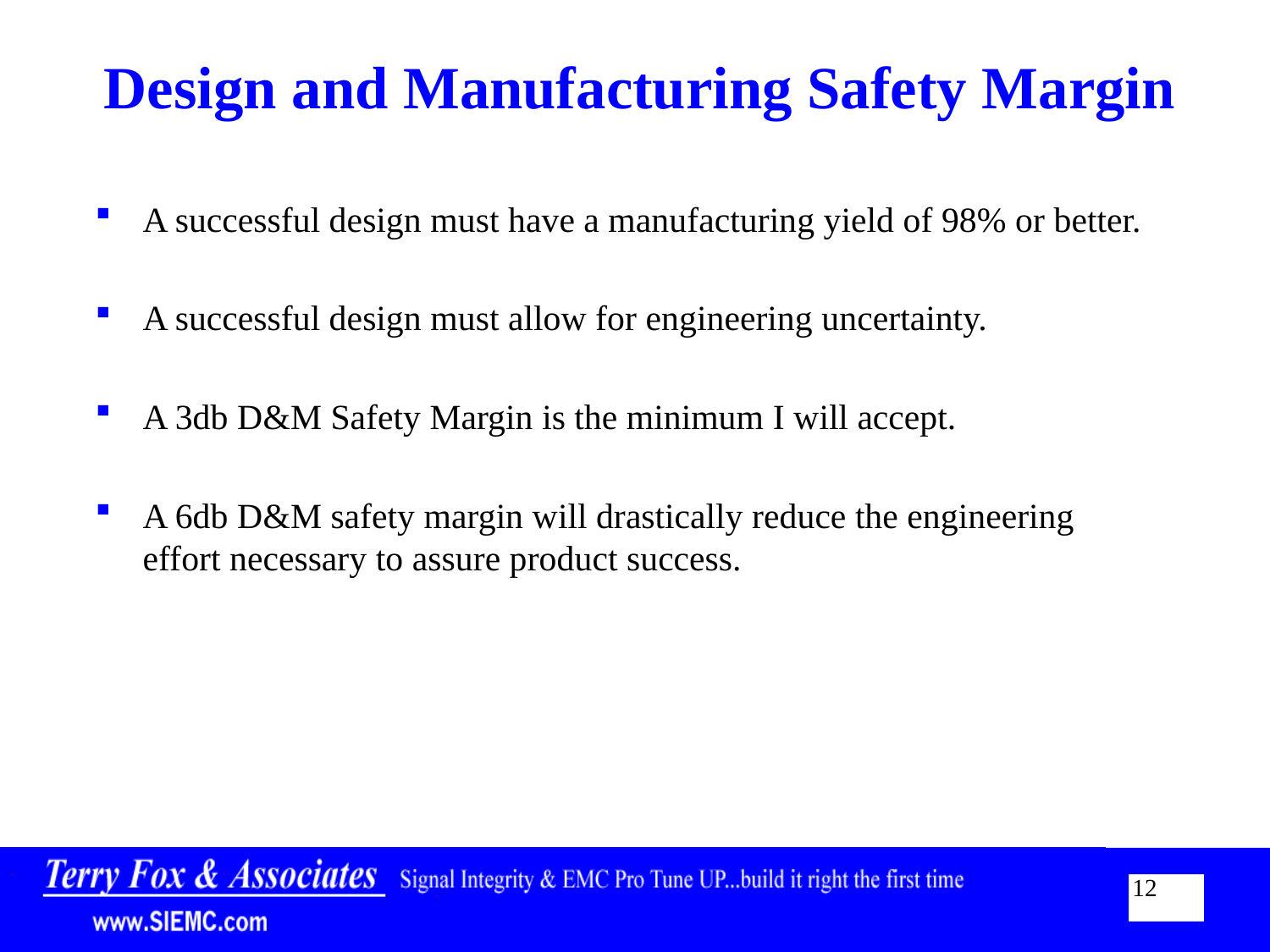

# Design and Manufacturing Safety Margin
A successful design must have a manufacturing yield of 98% or better.

A successful design must allow for engineering uncertainty.

A 3db D&M Safety Margin is the minimum I will accept.

A 6db D&M safety margin will drastically reduce the engineering effort necessary to assure product success.
12